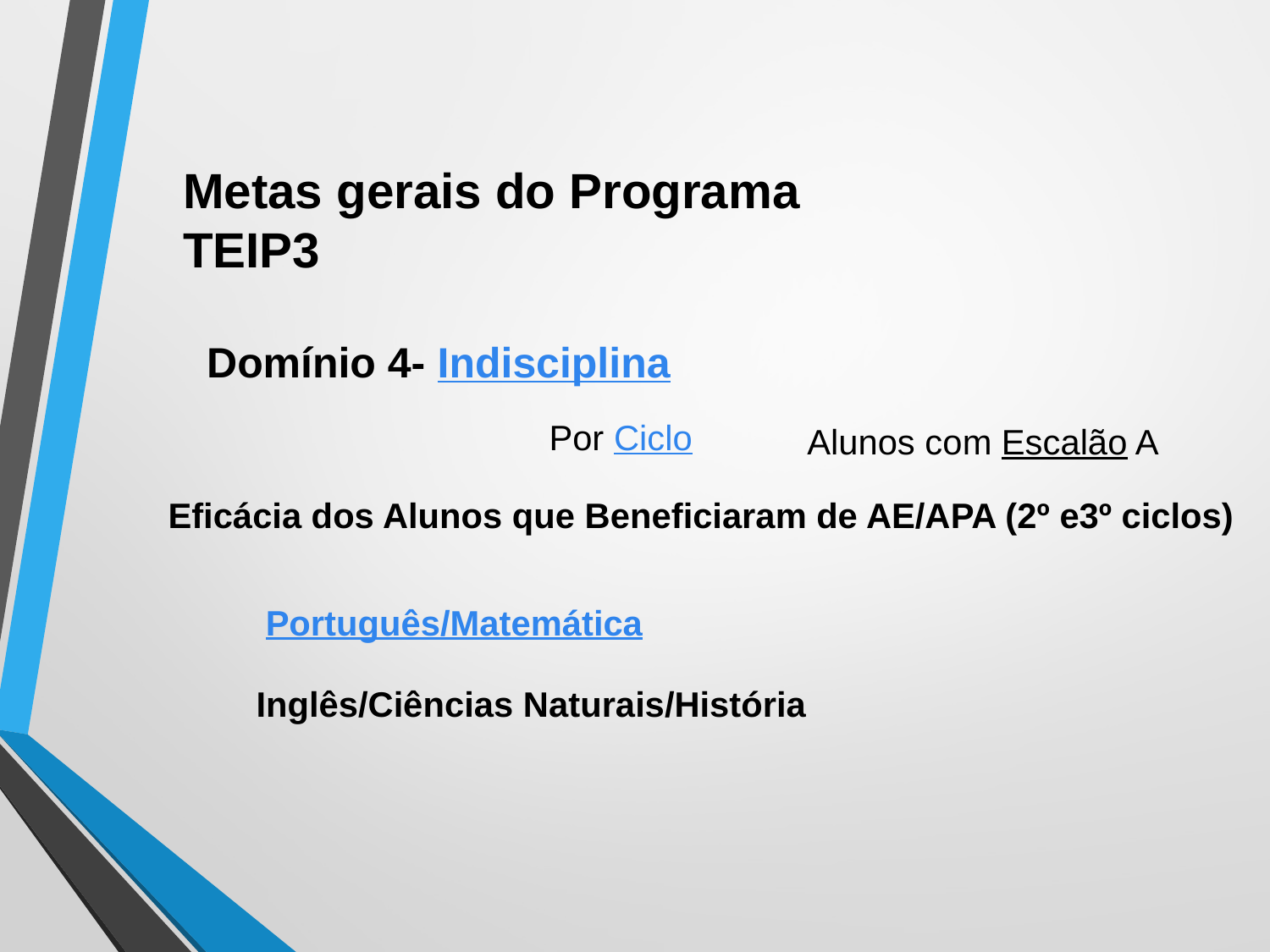

Metas gerais do Programa TEIP3
Domínio 4- Indisciplina
Por Ciclo
Alunos com Escalão A
Eficácia dos Alunos que Beneficiaram de AE/APA (2º e3º ciclos)
Português/Matemática
Inglês/Ciências Naturais/História